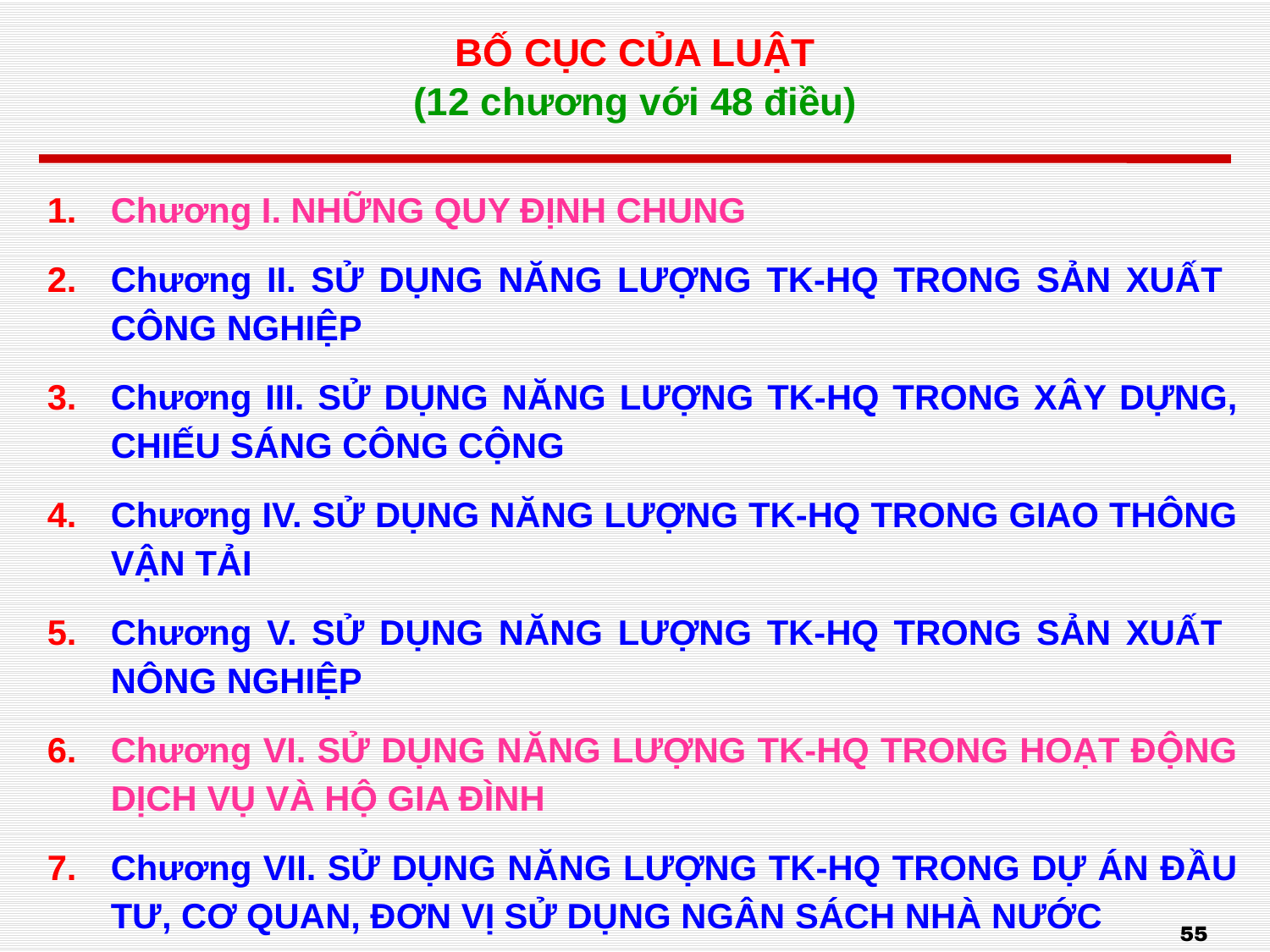

# BỐ CỤC CỦA LUẬT (12 chương với 48 điều)
Chương I. NHỮNG QUY ĐỊNH CHUNG
Chương II. SỬ DỤNG NĂNG LƯỢNG TK-HQ TRONG SẢN XUẤT
CÔNG NGHIỆP
Chương III. SỬ DỤNG NĂNG LƯỢNG TK-HQ TRONG XÂY DỰNG, CHIẾU SÁNG CÔNG CỘNG
Chương IV. SỬ DỤNG NĂNG LƯỢNG TK-HQ TRONG GIAO THÔNG VẬN TẢI
Chương V. SỬ DỤNG NĂNG LƯỢNG TK-HQ TRONG SẢN XUẤT
NÔNG NGHIỆP
Chương VI. SỬ DỤNG NĂNG LƯỢNG TK-HQ TRONG HOẠT ĐỘNG DỊCH VỤ VÀ HỘ GIA ĐÌNH
Chương VII. SỬ DỤNG NĂNG LƯỢNG TK-HQ TRONG DỰ ÁN ĐẦU TƯ, CƠ QUAN, ĐƠN VỊ SỬ DỤNG NGÂN SÁCH NHÀ NƯỚC